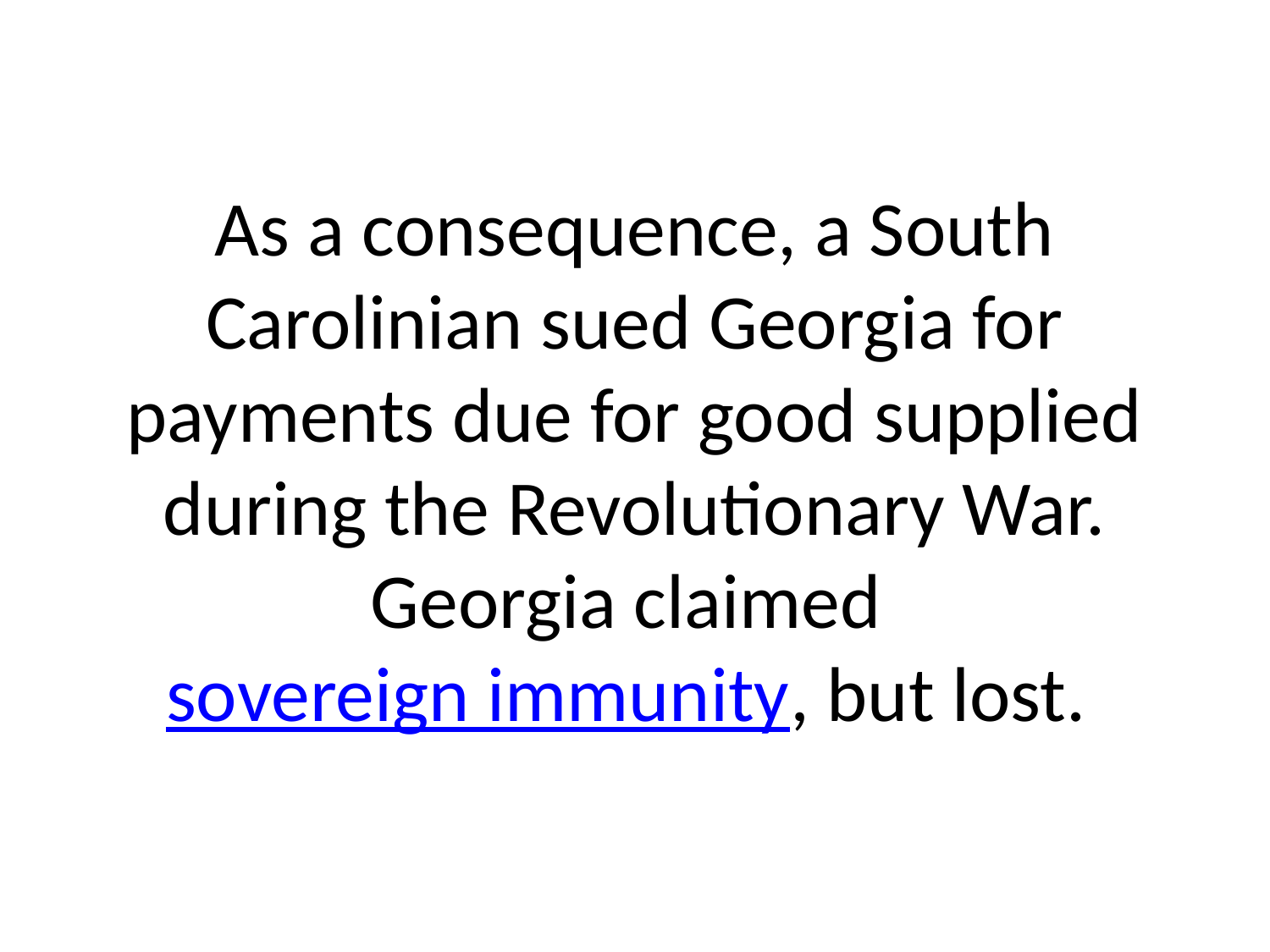

# As a consequence, a South Carolinian sued Georgia for payments due for good supplied during the Revolutionary War. Georgia claimed sovereign immunity, but lost.